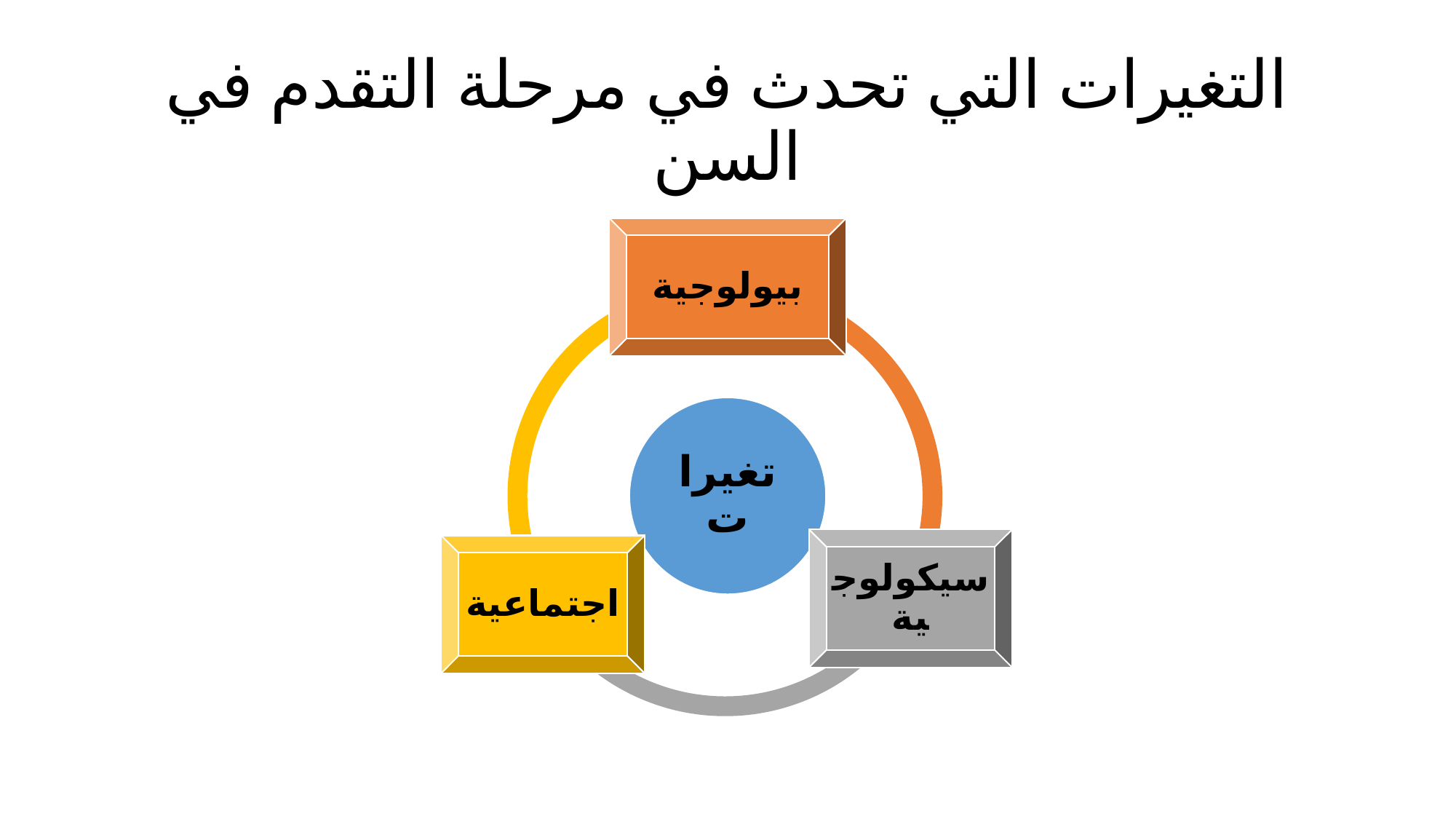

# التغيرات التي تحدث في مرحلة التقدم في السن
تغيرات
بيولوجية
سيكولوجية
اجتماعية